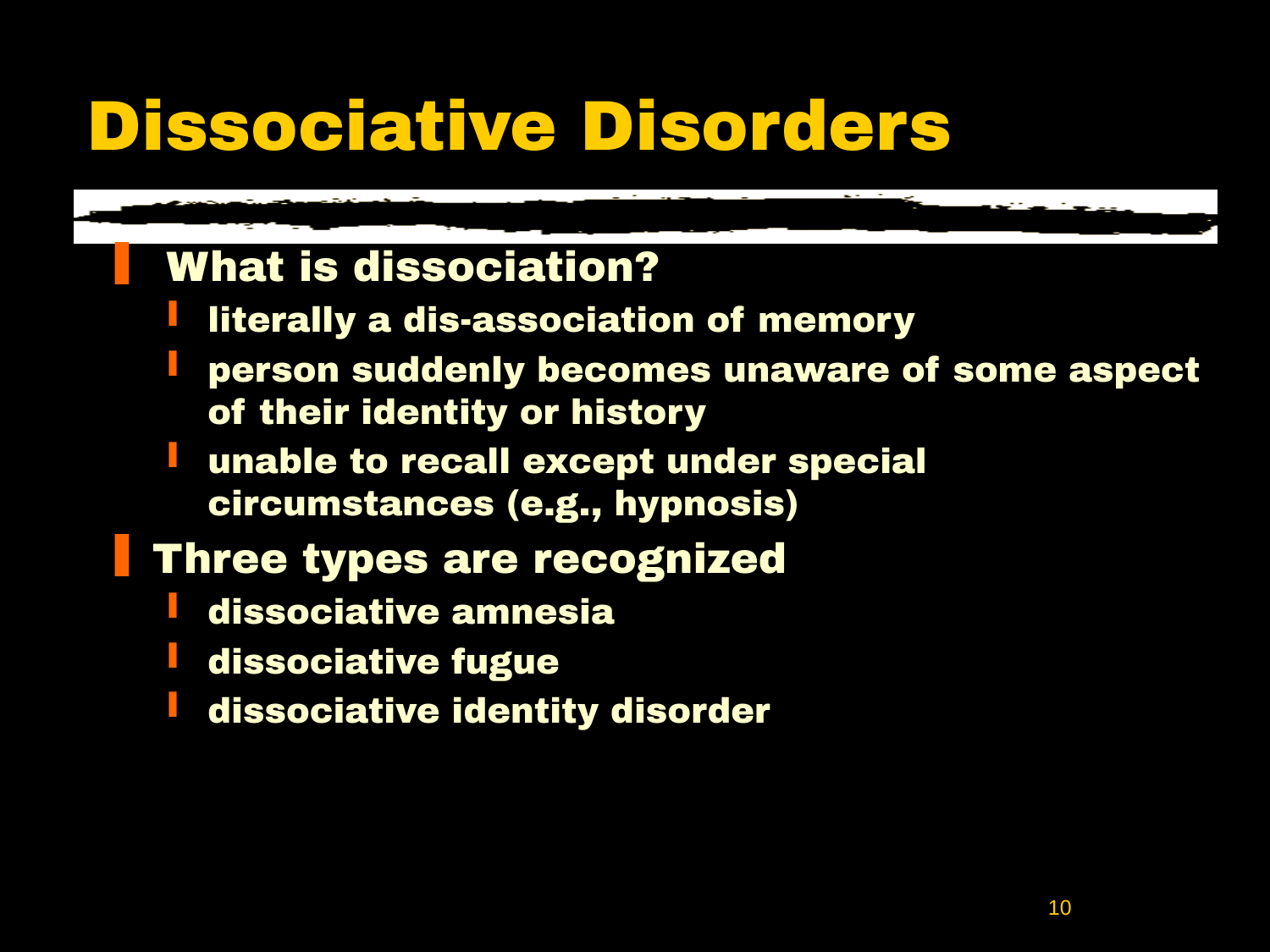

# Dissociative Disorders
 What is dissociation?
literally a dis-association of memory
person suddenly becomes unaware of some aspect of their identity or history
unable to recall except under special circumstances (e.g., hypnosis)
Three types are recognized
dissociative amnesia
dissociative fugue
dissociative identity disorder